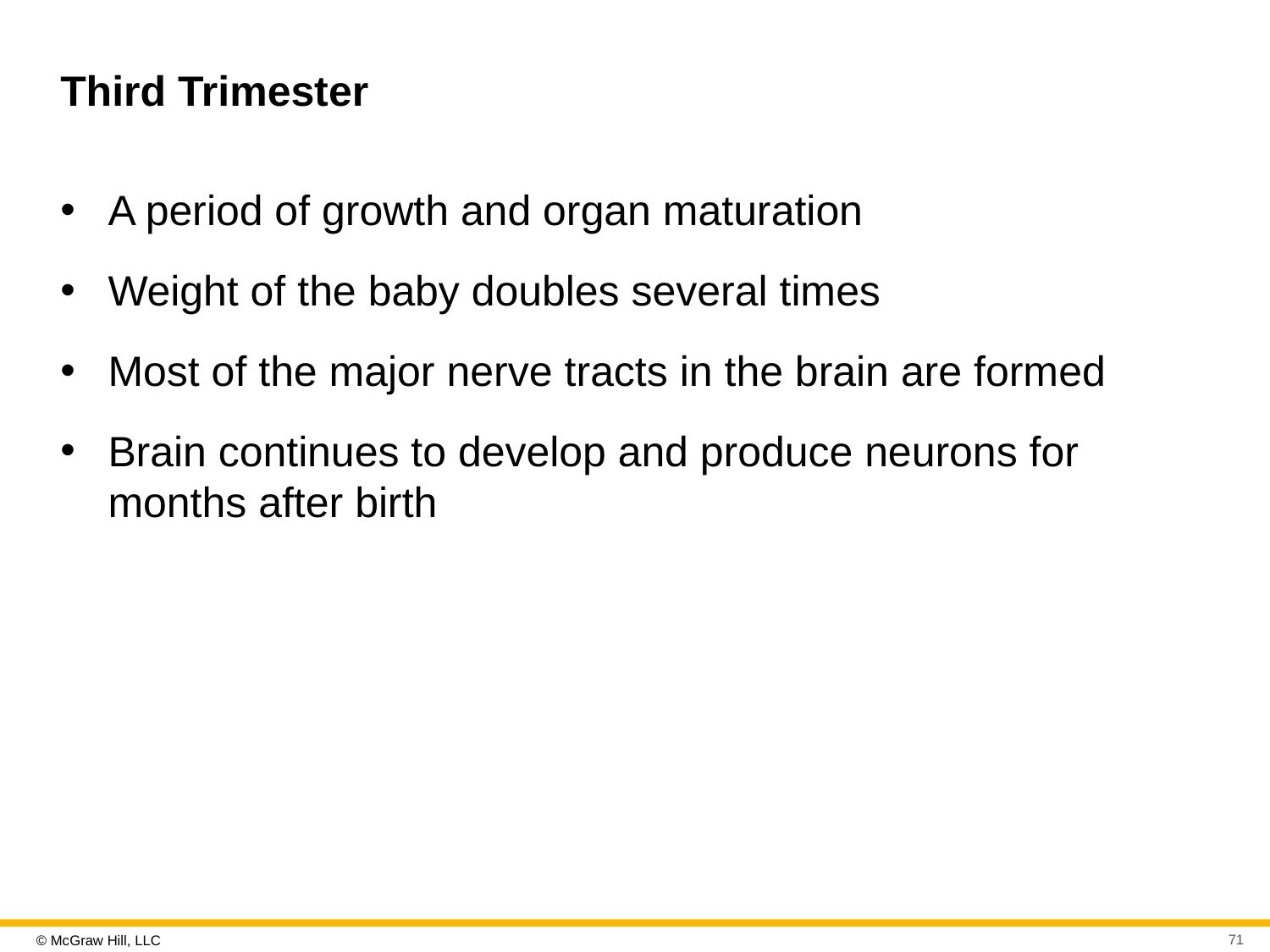

# Third Trimester
A period of growth and organ maturation
Weight of the baby doubles several times
Most of the major nerve tracts in the brain are formed
Brain continues to develop and produce neurons for months after birth
71